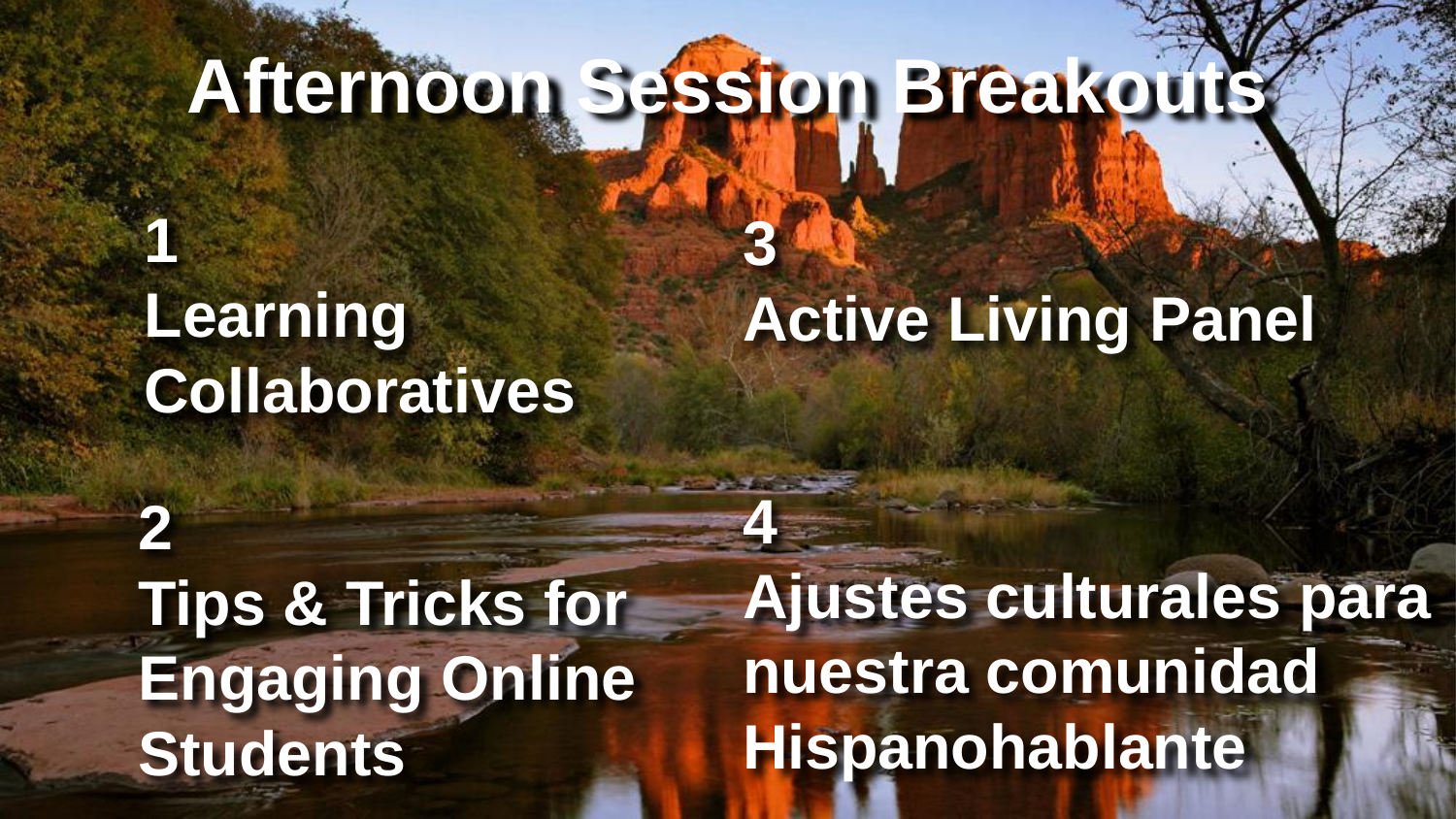

Afternoon Session Breakouts
1
Learning Collaboratives
3
Active Living Panel
4
Ajustes culturales para nuestra comunidad Hispanohablante
2
Tips & Tricks for Engaging Online Students